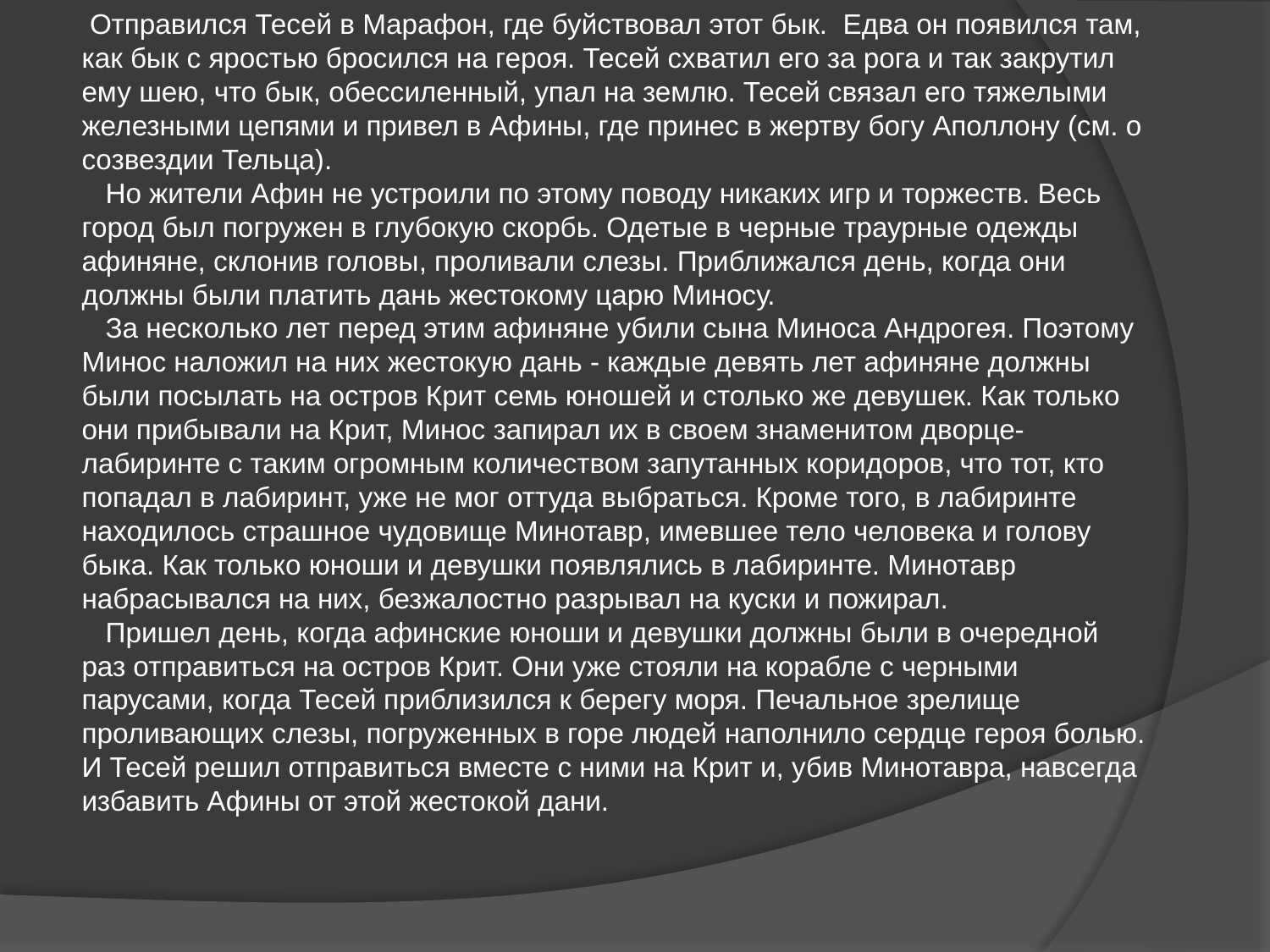

Отправился Тесей в Марафон, где буйствовал этот бык.  Едва он появился там, как бык с яростью бросился на героя. Тесей схватил его за рога и так закрутил ему шею, что бык, обессиленный, упал на землю. Тесей связал его тяжелыми железными цепями и привел в Афины, где принес в жертву богу Аполлону (см. о созвездии Тельца).
   Но жители Афин не устроили по этому поводу никаких игр и торжеств. Весь город был погружен в глубокую скорбь. Одетые в черные траурные одежды афиняне, склонив головы, проливали слезы. Приближался день, когда они должны были платить дань жестокому царю Миносу.
   За несколько лет перед этим афиняне убили сына Миноса Андрогея. Поэтому Минос наложил на них жестокую дань - каждые девять лет афиняне должны были посылать на остров Крит семь юношей и столько же девушек. Как только они прибывали на Крит, Минос запирал их в своем знаменитом дворце-лабиринте с таким огромным количеством запутанных коридоров, что тот, кто попадал в лабиринт, уже не мог оттуда выбраться. Кроме того, в лабиринте находилось страшное чудовище Минотавр, имевшее тело человека и голову быка. Как только юноши и девушки появлялись в лабиринте. Минотавр набрасывался на них, безжалостно разрывал на куски и пожирал.
   Пришел день, когда афинские юноши и девушки должны были в очередной раз отправиться на остров Крит. Они уже стояли на корабле с черными парусами, когда Тесей приблизился к берегу моря. Печальное зрелище проливающих слезы, погруженных в горе людей наполнило сердце героя болью. И Тесей решил отправиться вместе с ними на Крит и, убив Минотавра, навсегда избавить Афины от этой жестокой дани.